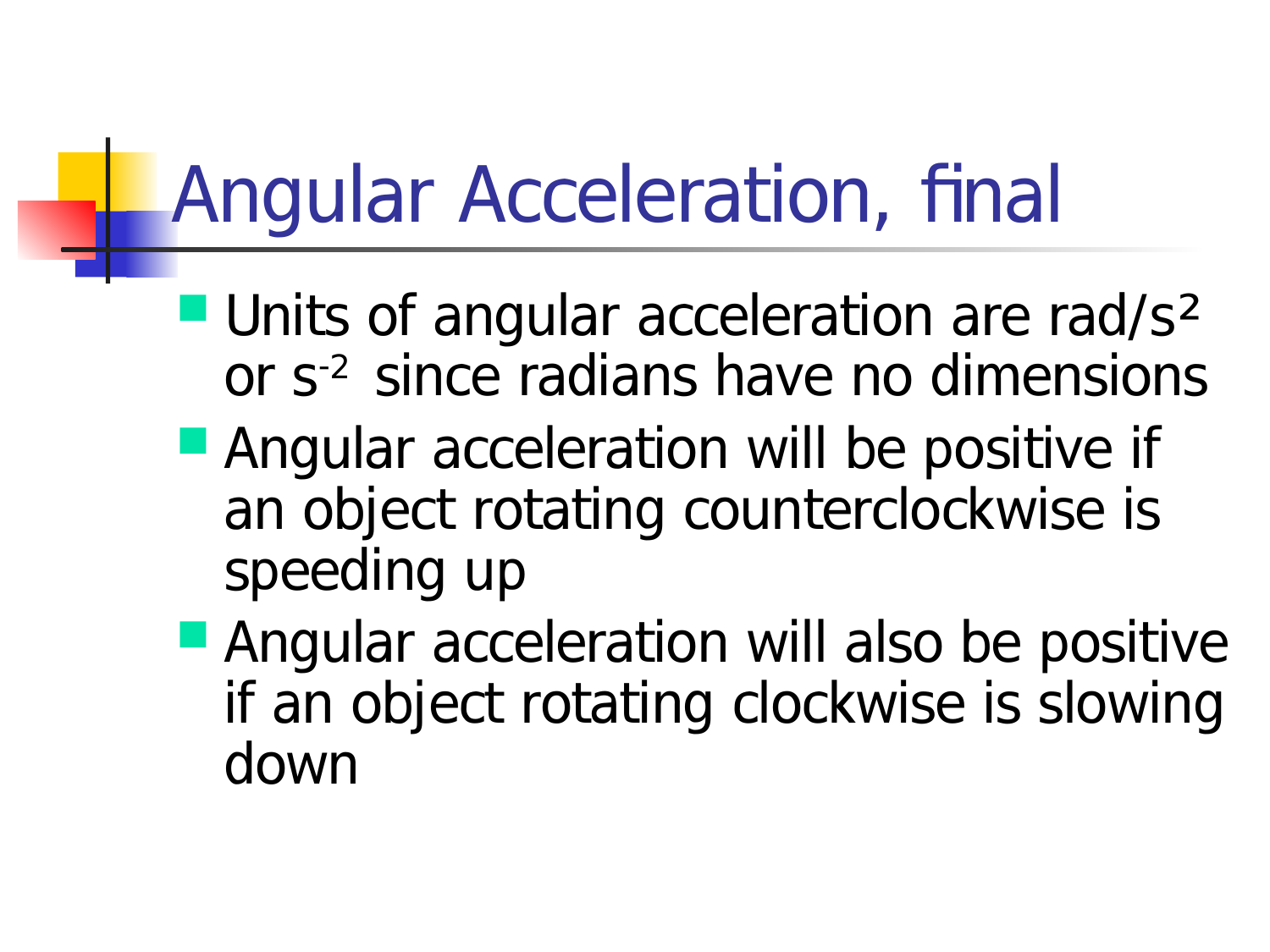

# Angular Acceleration, final
Units of angular acceleration are rad/s² or s-2  since radians have no dimensions
Angular acceleration will be positive if an object rotating counterclockwise is speeding up
Angular acceleration will also be positive if an object rotating clockwise is slowing down